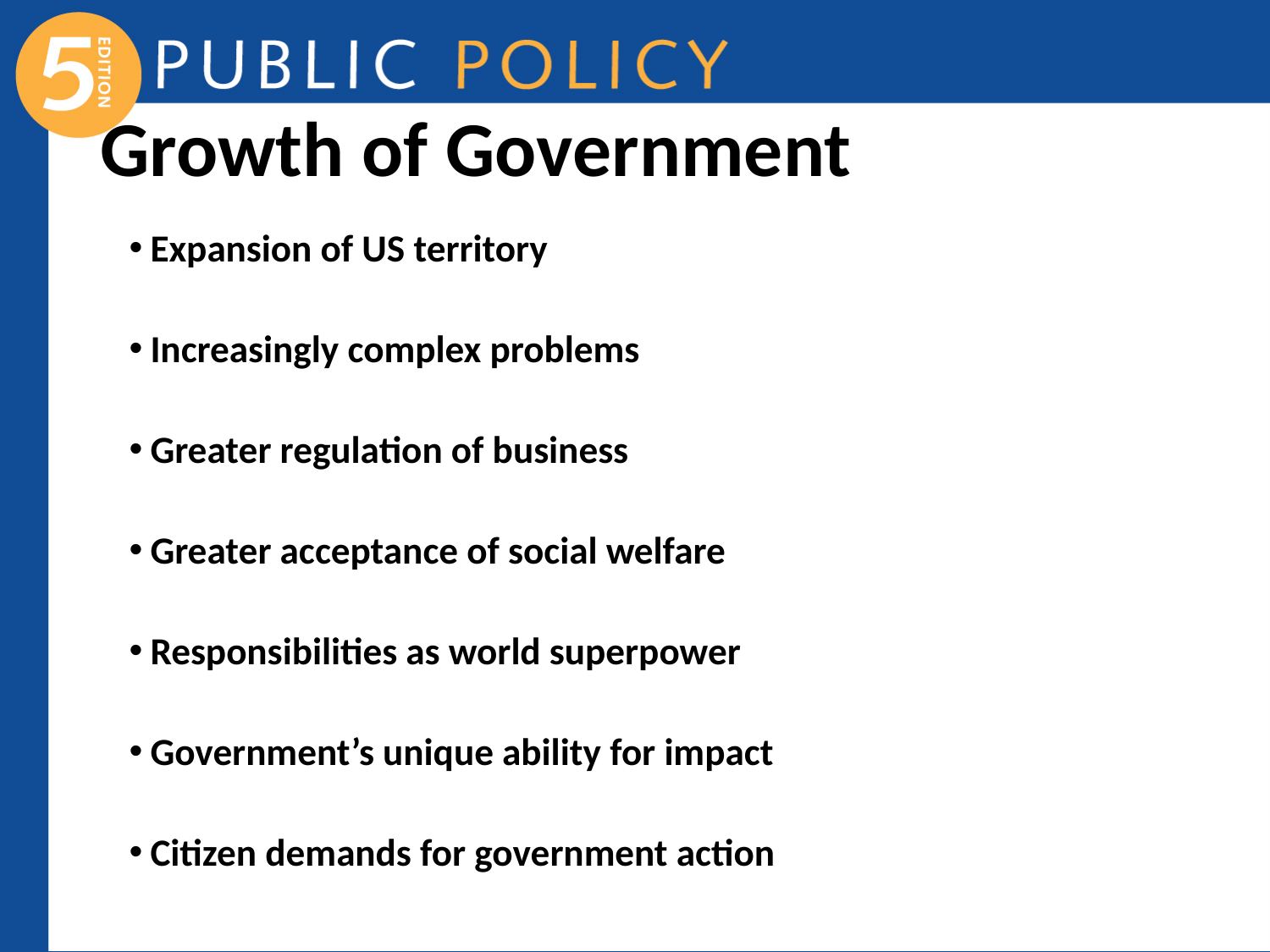

# Growth of Government
Expansion of US territory

Increasingly complex problems

Greater regulation of business

Greater acceptance of social welfare

Responsibilities as world superpower

Government’s unique ability for impact

Citizen demands for government action